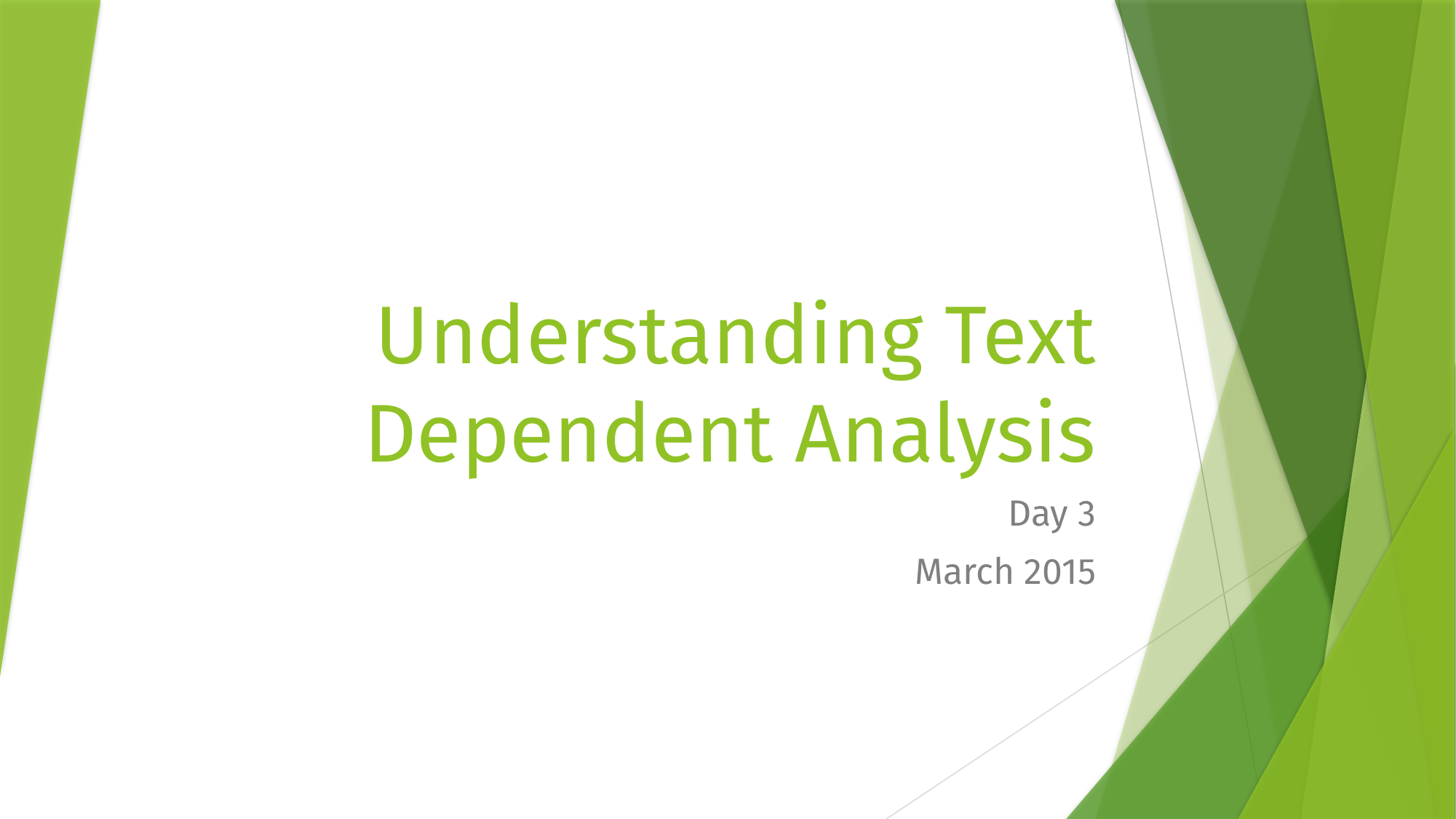

# Understanding Text Dependent Analysis
Day 3
March 2015